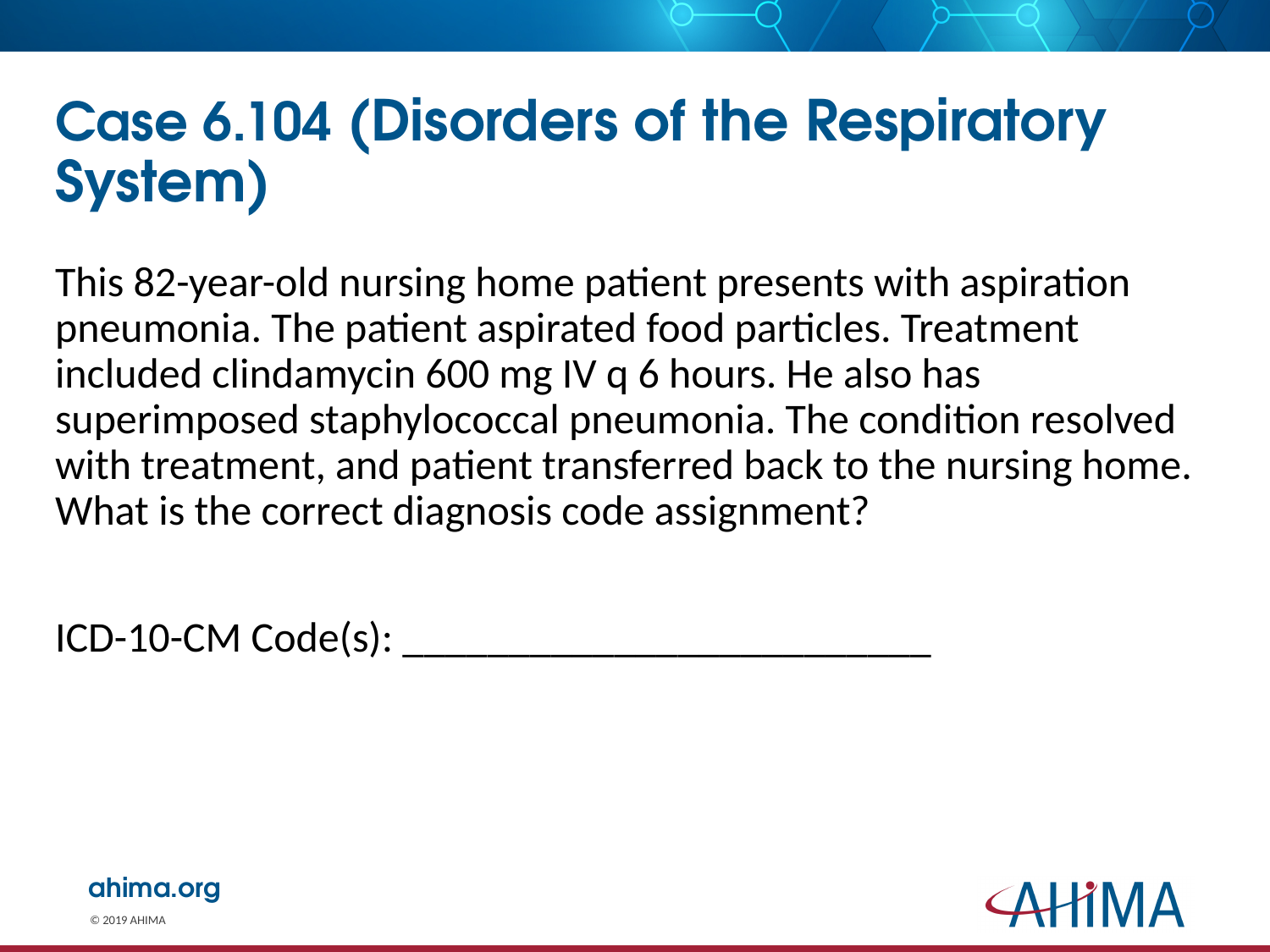

# Case 6.104 (Disorders of the Respiratory System)
This 82-year-old nursing home patient presents with aspiration pneumonia. The patient aspirated food particles. Treatment included clindamycin 600 mg IV q 6 hours. He also has superimposed staphylococcal pneumonia. The condition resolved with treatment, and patient transferred back to the nursing home. What is the correct diagnosis code assignment?

ICD-10-CM Code(s): _________________________